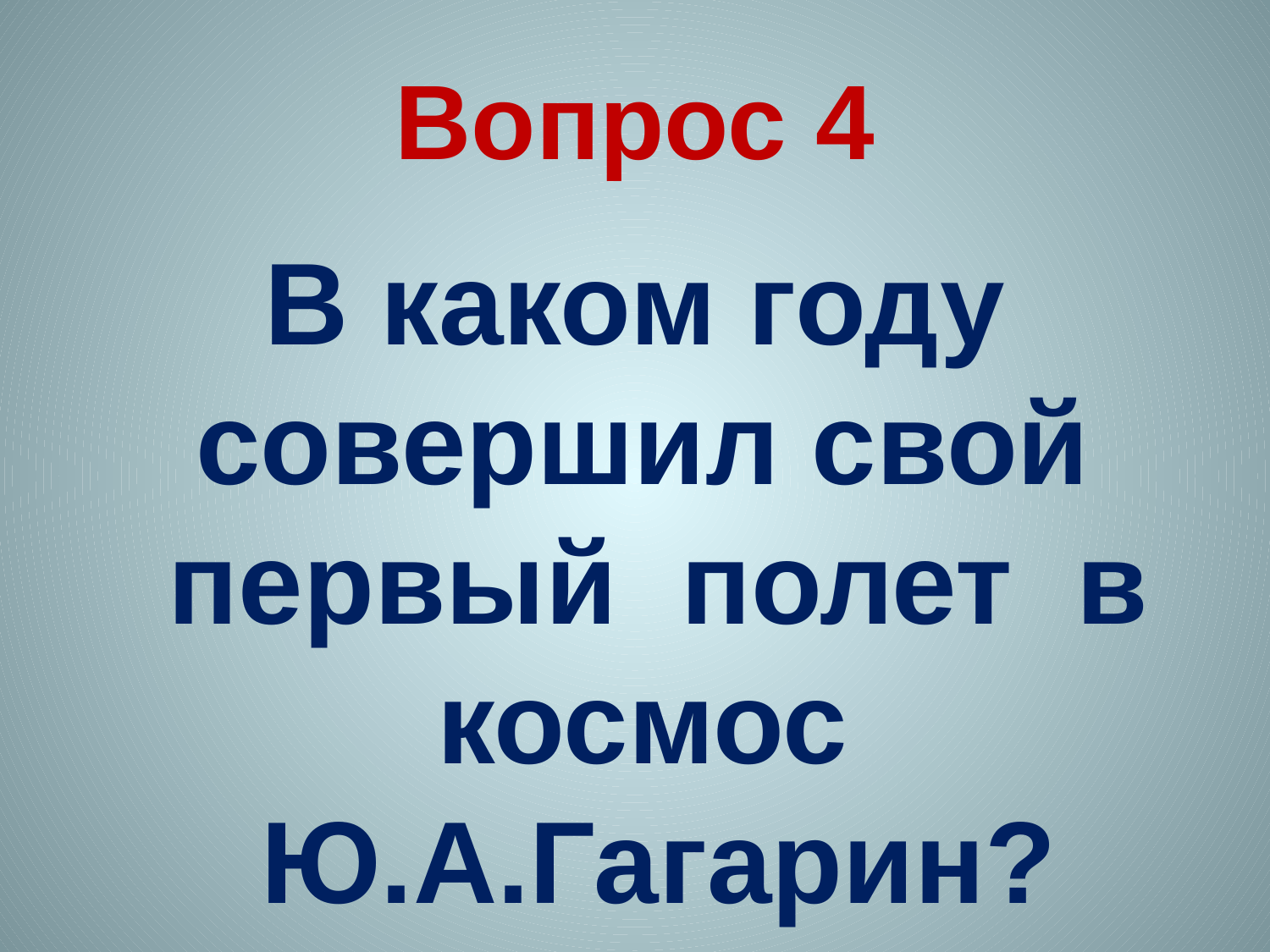

# Вопрос 4
В каком году совершил свой  первый  полет  в космос  Ю.А.Гагарин?